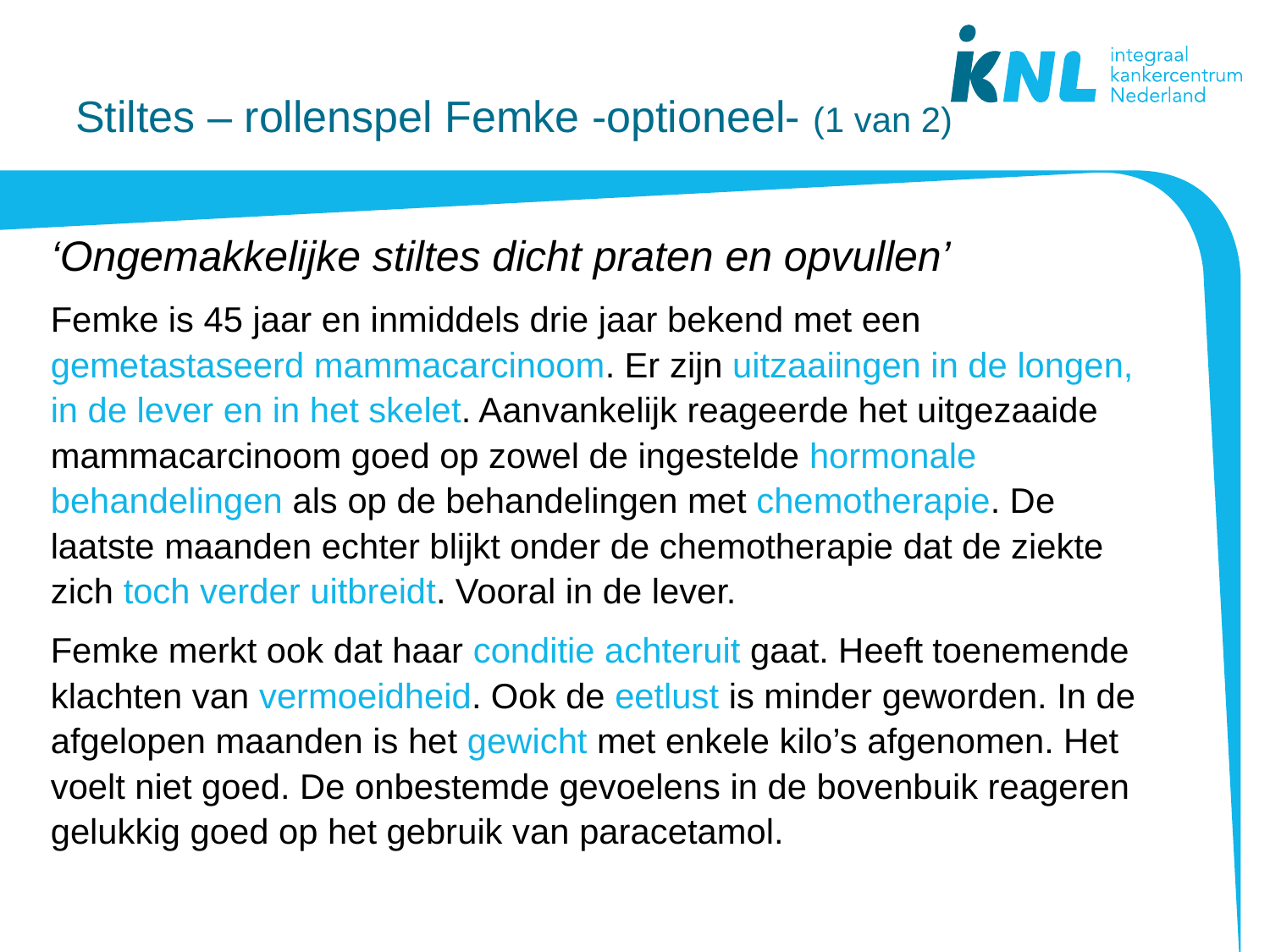

# Stiltes – rollenspel Femke -optioneel- (1 van 2)
‘Ongemakkelijke stiltes dicht praten en opvullen’
Femke is 45 jaar en inmiddels drie jaar bekend met een gemetastaseerd mammacarcinoom. Er zijn uitzaaiingen in de longen, in de lever en in het skelet. Aanvankelijk reageerde het uitgezaaide mammacarcinoom goed op zowel de ingestelde hormonale behandelingen als op de behandelingen met chemotherapie. De laatste maanden echter blijkt onder de chemotherapie dat de ziekte zich toch verder uitbreidt. Vooral in de lever.
Femke merkt ook dat haar conditie achteruit gaat. Heeft toenemende klachten van vermoeidheid. Ook de eetlust is minder geworden. In de afgelopen maanden is het gewicht met enkele kilo’s afgenomen. Het voelt niet goed. De onbestemde gevoelens in de bovenbuik reageren gelukkig goed op het gebruik van paracetamol.